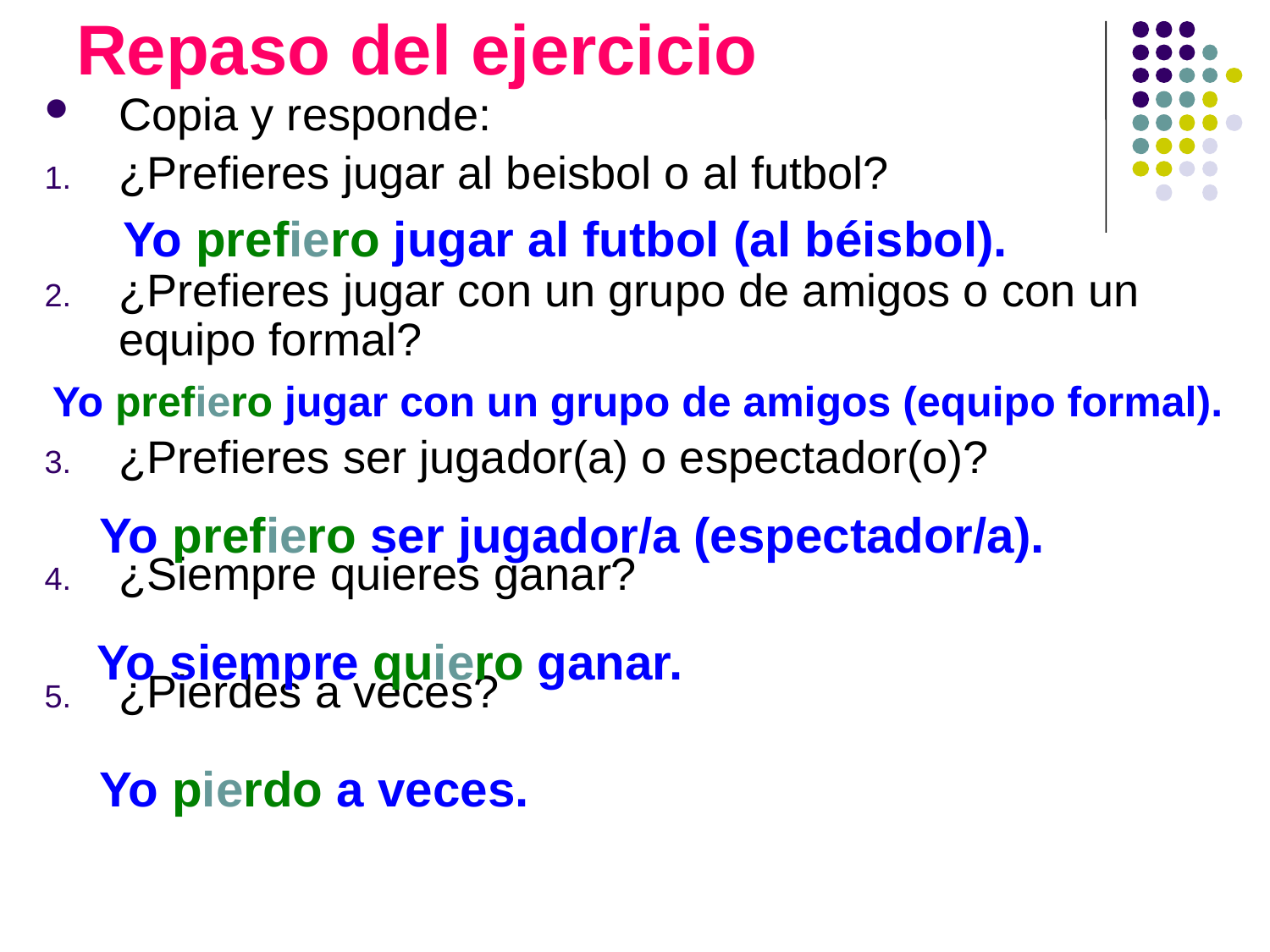

# Repaso del ejercicio
Copia y responde:
¿Prefieres jugar al beisbol o al futbol?

¿Prefieres jugar con un grupo de amigos o con un equipo formal?

¿Prefieres ser jugador(a) o espectador(o)?

¿Siempre quieres ganar?

¿Pierdes a veces?
Yo prefiero jugar al futbol (al béisbol).
Yo prefiero jugar con un grupo de amigos (equipo formal).
Yo prefiero ser jugador/a (espectador/a).
Yo siempre quiero ganar.
Yo pierdo a veces.